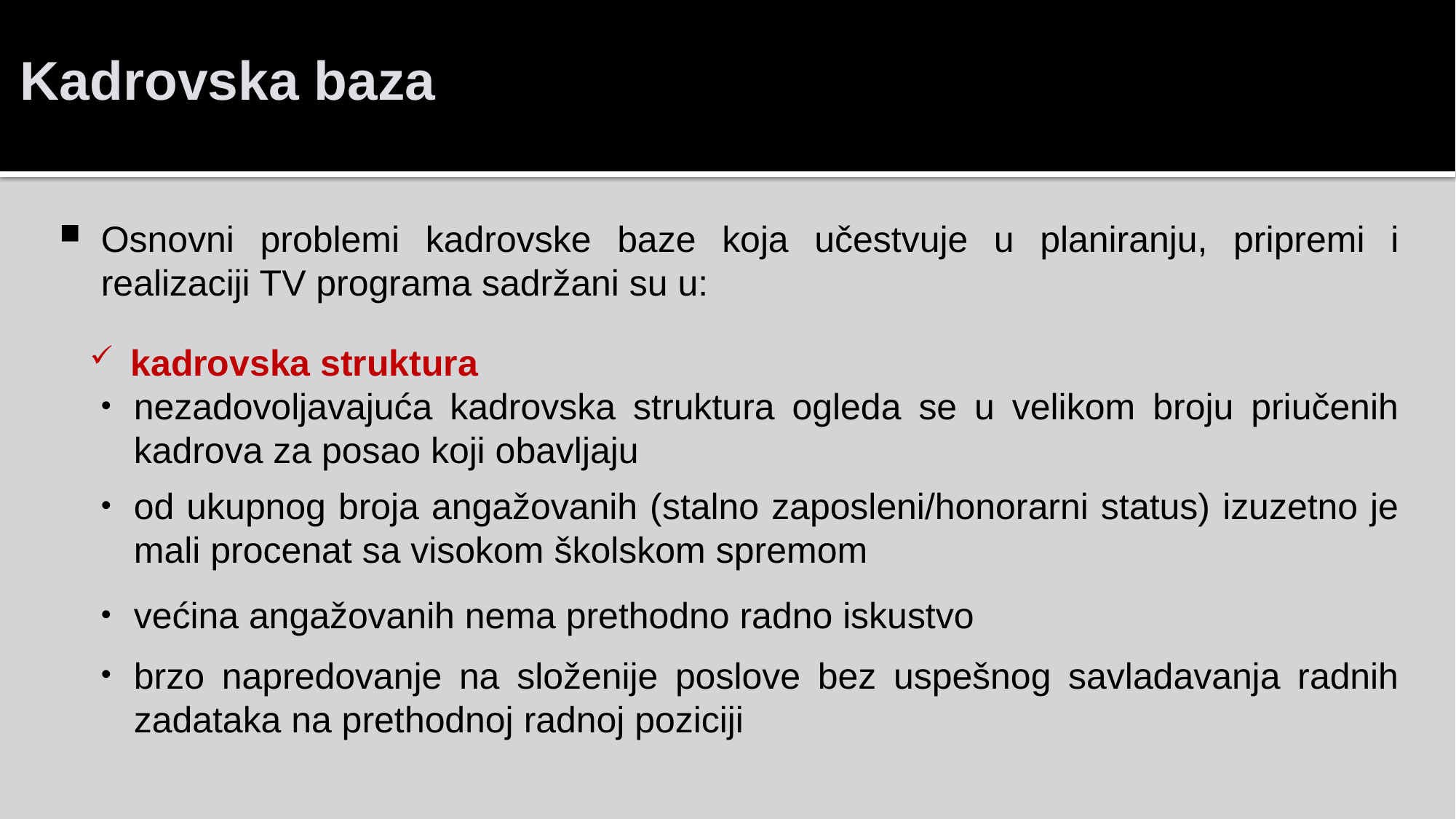

Kadrovska baza

Osnovni problemi kadrovske baze koja učestvuje u planiranju, pripremi i realizaciji TV programa sadržani su u:

kadrovska struktura
nezadovoljavajuća kadrovska struktura ogleda se u velikom broju priučenih kadrova za posao koji obavljaju

od ukupnog broja angažovanih (stalno zaposleni/honorarni status) izuzetno je mali procenat sa visokom školskom spremom
većina angažovanih nema prethodno radno iskustvo

brzo napredovanje na složenije poslove bez uspešnog savladavanja radnih zadataka na prethodnoj radnoj poziciji